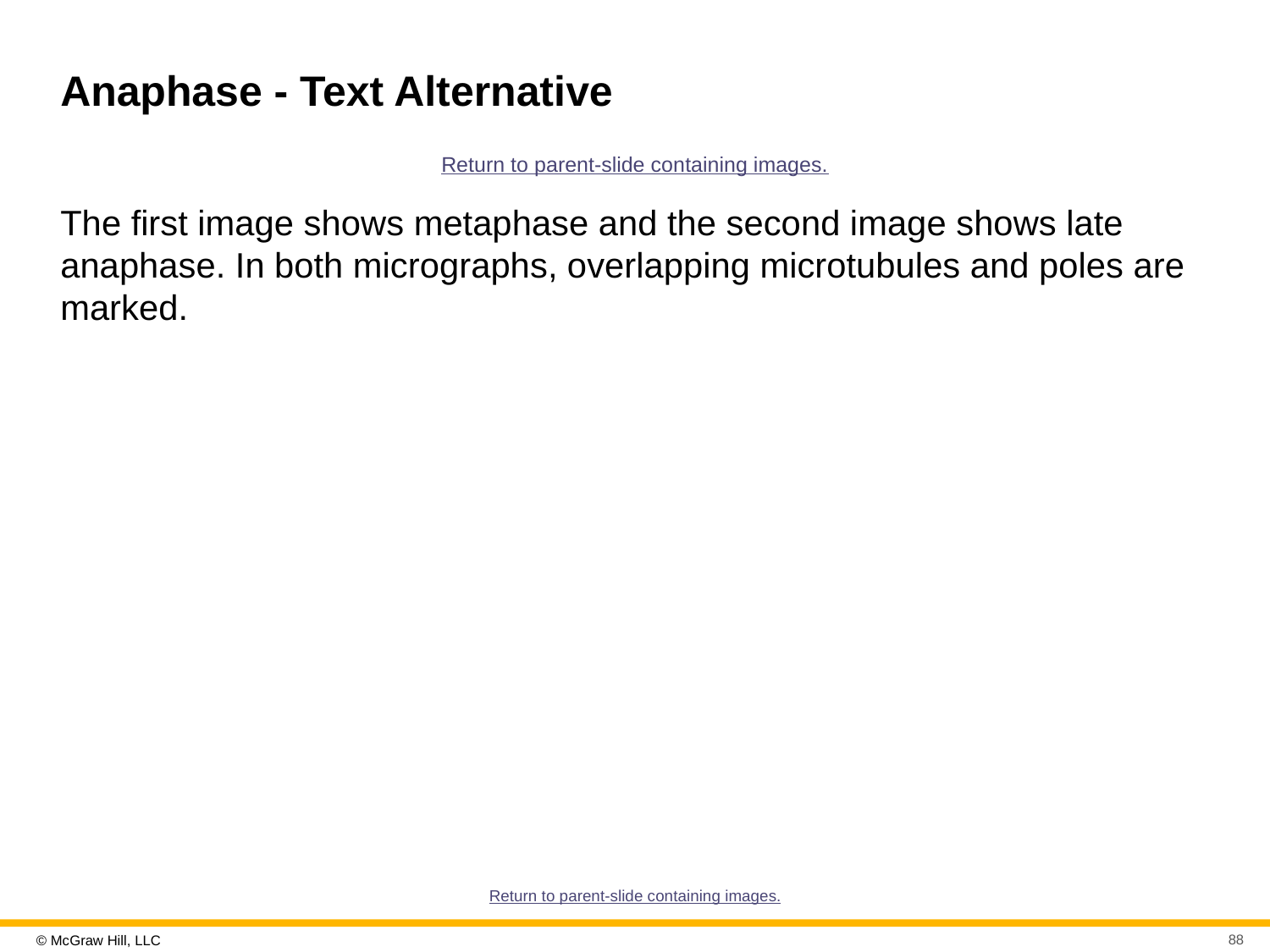

# Anaphase - Text Alternative
Return to parent-slide containing images.
The first image shows metaphase and the second image shows late anaphase. In both micrographs, overlapping microtubules and poles are marked.
Return to parent-slide containing images.
88